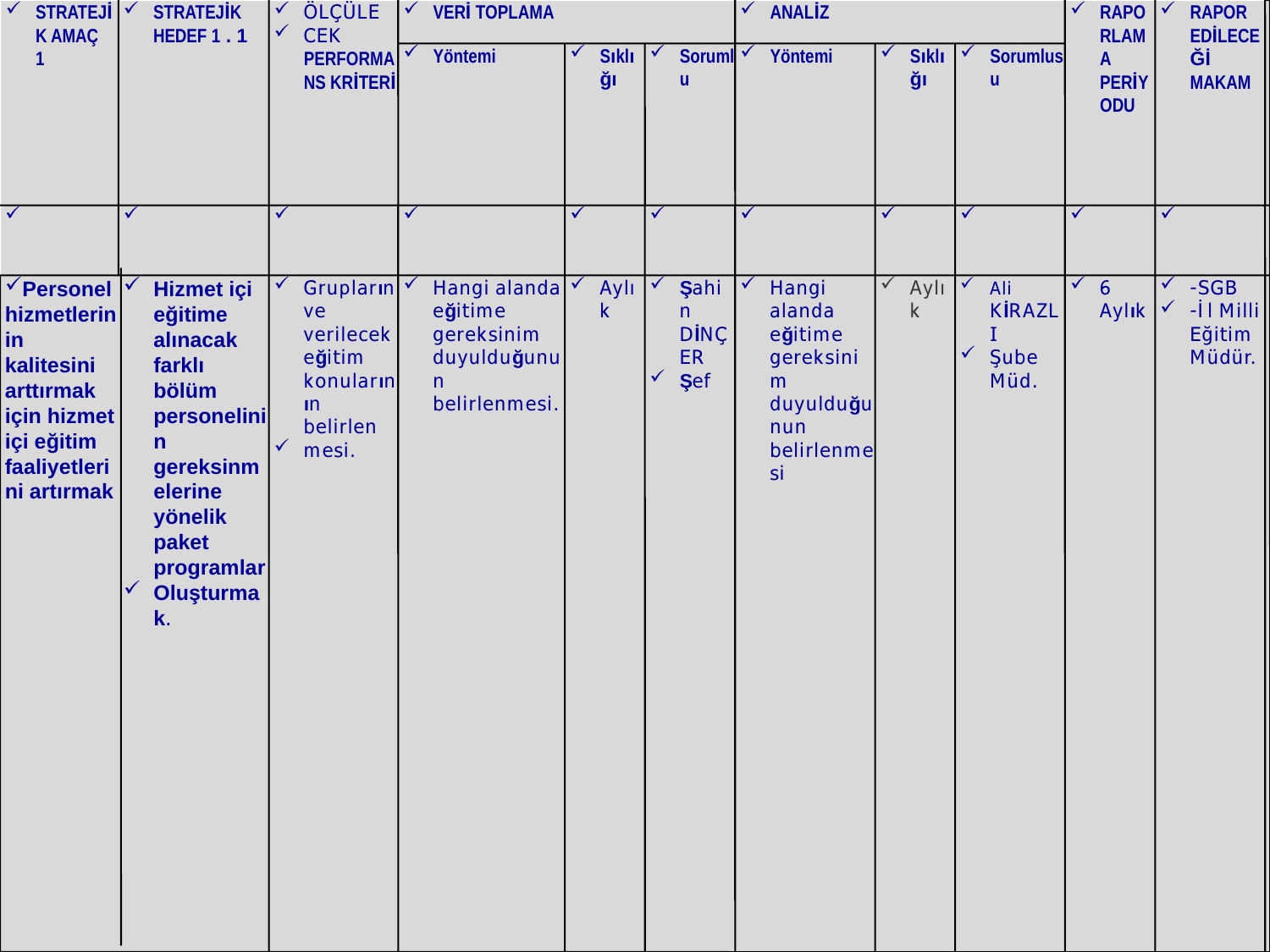

STRATEJİK AMAÇ   1
STRATEJİK HEDEF 1 . 1

ÖLÇÜLE
CEK PERFORMANS KRİTERİ

VERİ TOPLAMA

ANALİZ

RAPORLAMA PERİYODU

RAPOR EDİLECEĞİ MAKAM

Yöntemi

Sıklığı

Sorumlu

Yöntemi
Sıklığı

Sorumlusu

Personel hizmetlerinin kalitesini arttırmak için hizmet içi eğitim faaliyetlerini artırmak

Hizmet içi eğitime alınacak farklı bölüm personelinin gereksinmelerine yönelik paket programlar
Oluşturmak.
Grupların ve verilecek eğitim konularının belirlen
mesi.

Hangi alanda eğitime gereksinim duyulduğunun belirlenmesi.
Aylık
Şahin DİNÇER
Şef
Hangi alanda eğitime gereksinim duyulduğunun belirlenmesi
Aylık
Ali KİRAZLI
Şube Müd.
6 Aylık
-SGB
-İl Milli Eğitim Müdür.